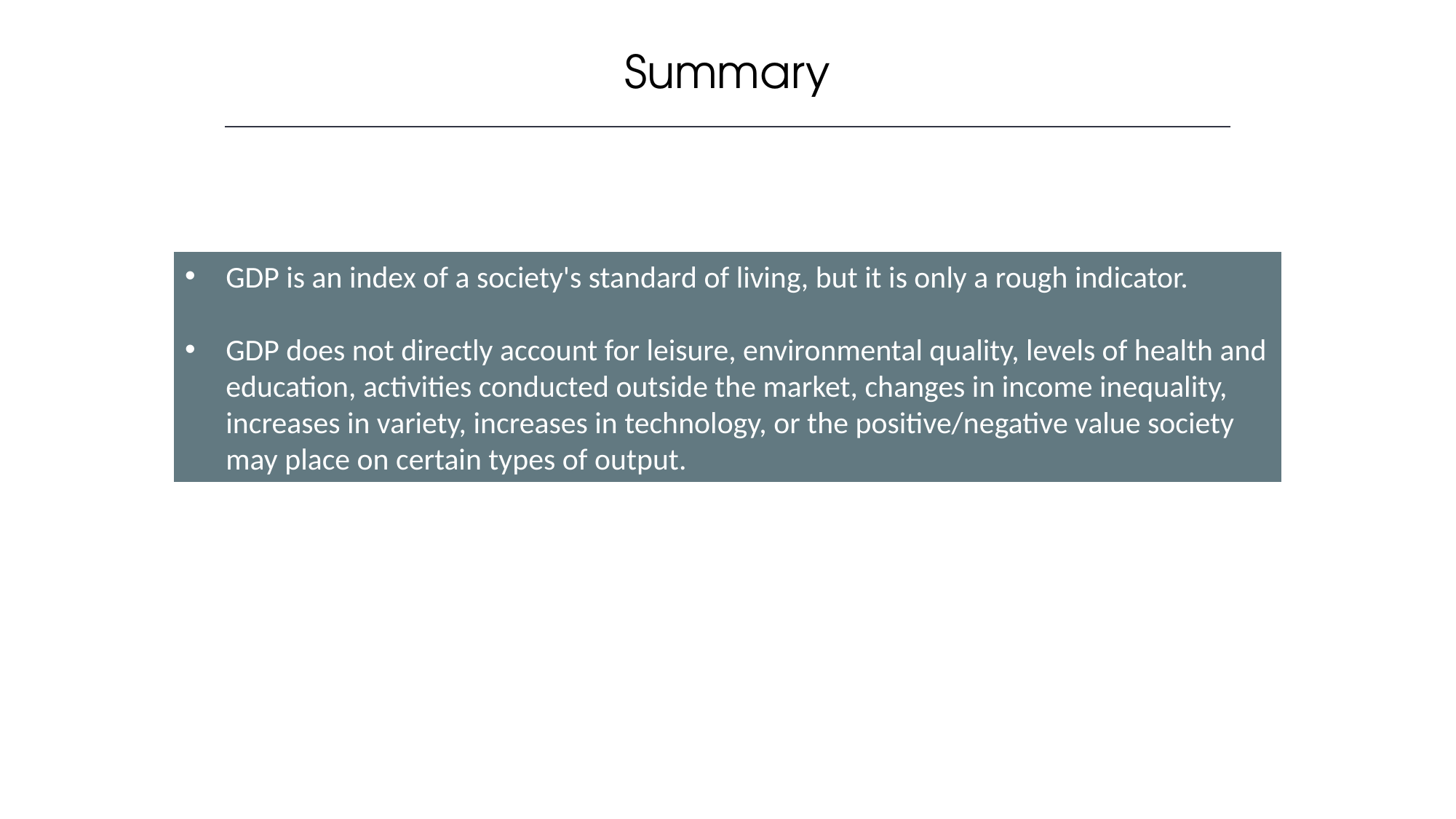

Summary
GDP is an index of a society's standard of living, but it is only a rough indicator.

GDP does not directly account for leisure, environmental quality, levels of health and education, activities conducted outside the market, changes in income inequality, increases in variety, increases in technology, or the positive/negative value society may place on certain types of output.